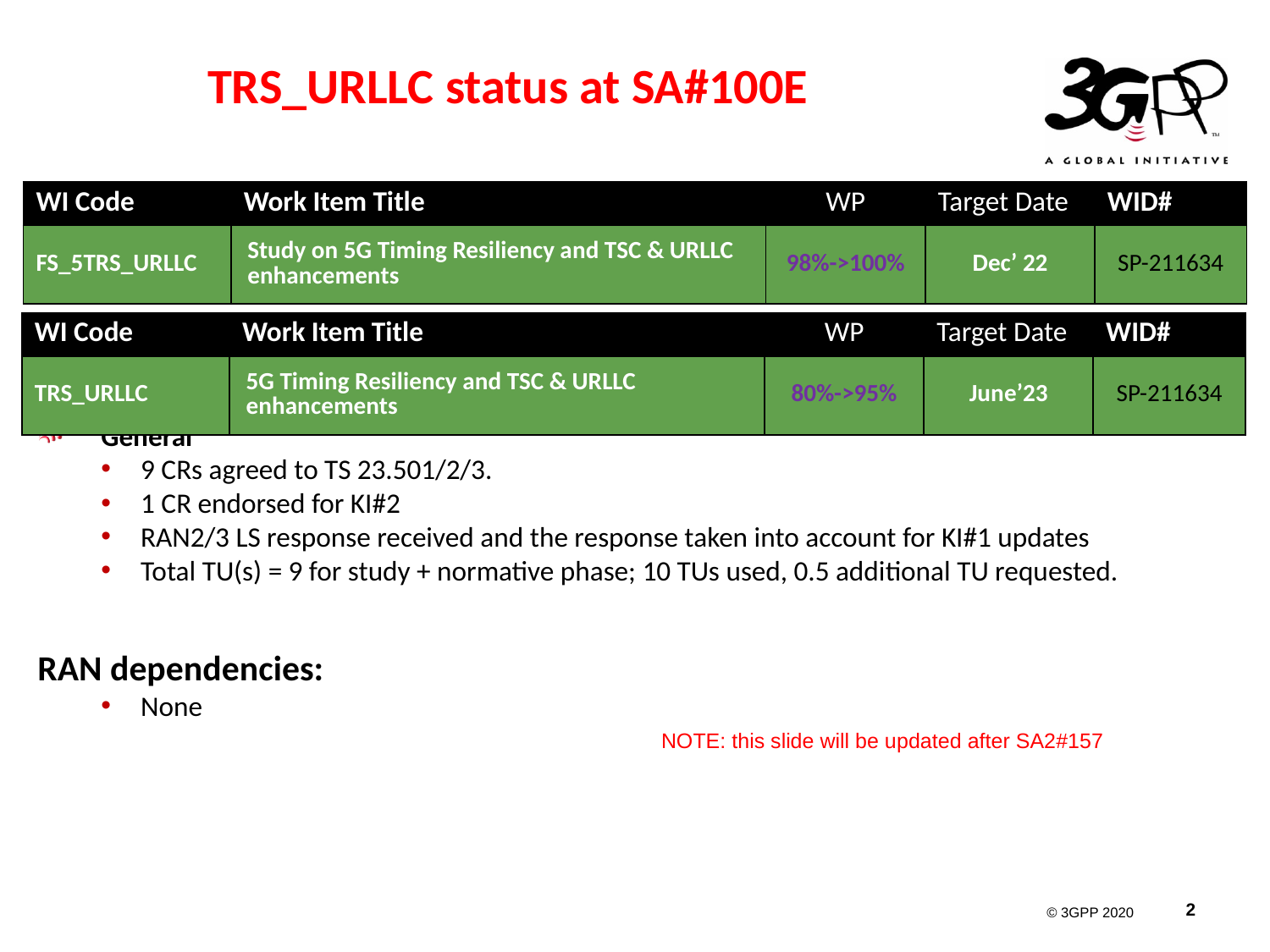

# TRS_URLLC status at SA#100E
| WI Code | Work Item Title | WP | Target Date | WID# |
| --- | --- | --- | --- | --- |
| FS\_5TRS\_URLLC | Study on 5G Timing Resiliency and TSC & URLLC enhancements | 98%->100% | Dec’ 22 | SP-211634 |
| WI Code | Work Item Title | WP | Target Date | WID# |
| --- | --- | --- | --- | --- |
| TRS\_URLLC | 5G Timing Resiliency and TSC & URLLC enhancements | 80%->95% | June’23 | SP-211634 |
General
9 CRs agreed to TS 23.501/2/3.
1 CR endorsed for KI#2
RAN2/3 LS response received and the response taken into account for KI#1 updates
Total TU(s) = 9 for study + normative phase; 10 TUs used, 0.5 additional TU requested.

RAN dependencies:
None

NOTE: this slide will be updated after SA2#157